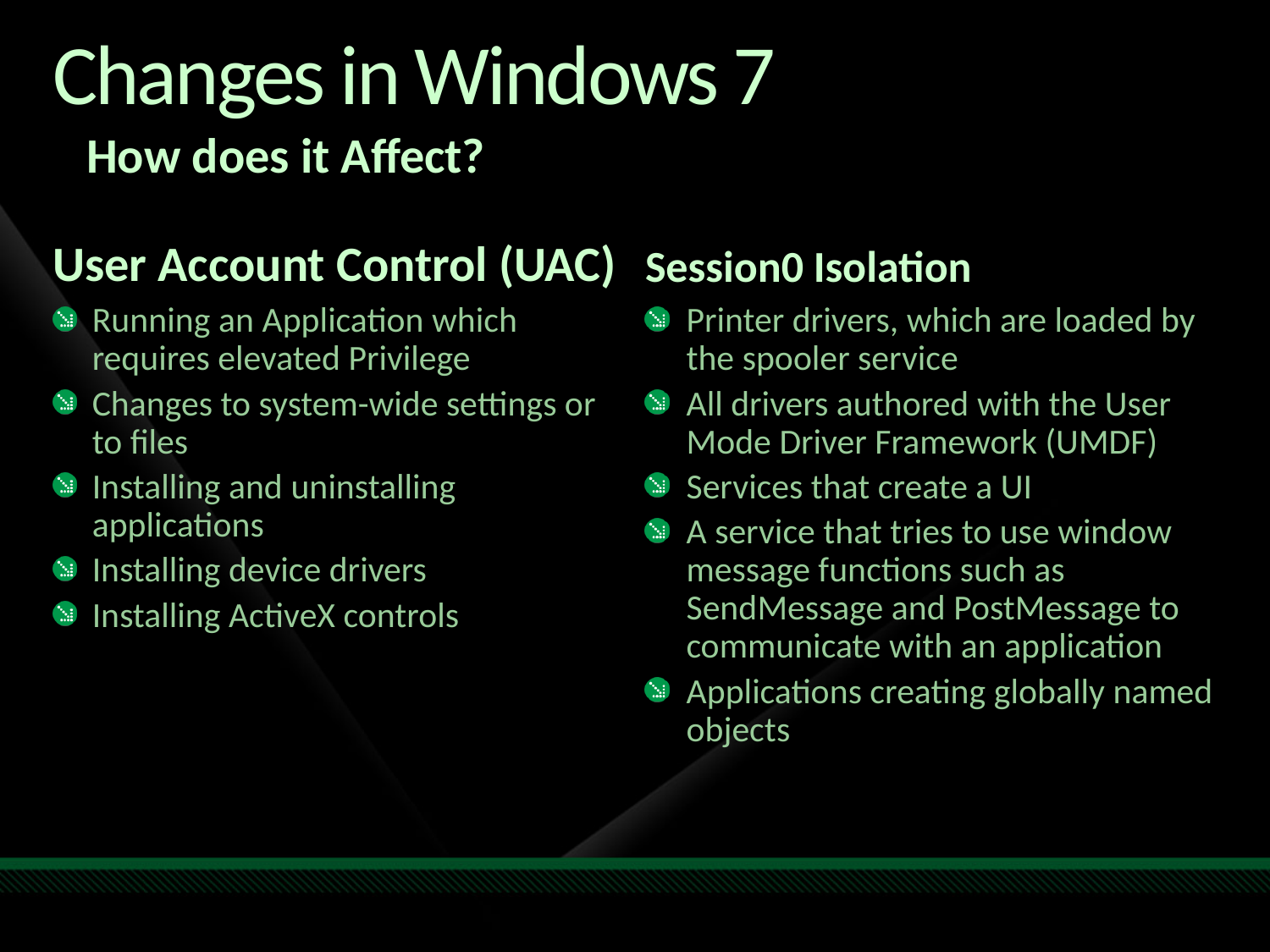

# Changes in Windows 7
How does it Affect?
User Account Control (UAC)
Session0 Isolation
Running an Application which requires elevated Privilege
Changes to system-wide settings or to files
Installing and uninstalling applications
Installing device drivers
Installing ActiveX controls

Printer drivers, which are loaded by the spooler service
All drivers authored with the User Mode Driver Framework (UMDF)
Services that create a UI
A service that tries to use window message functions such as SendMessage and PostMessage to communicate with an application
Applications creating globally named objects